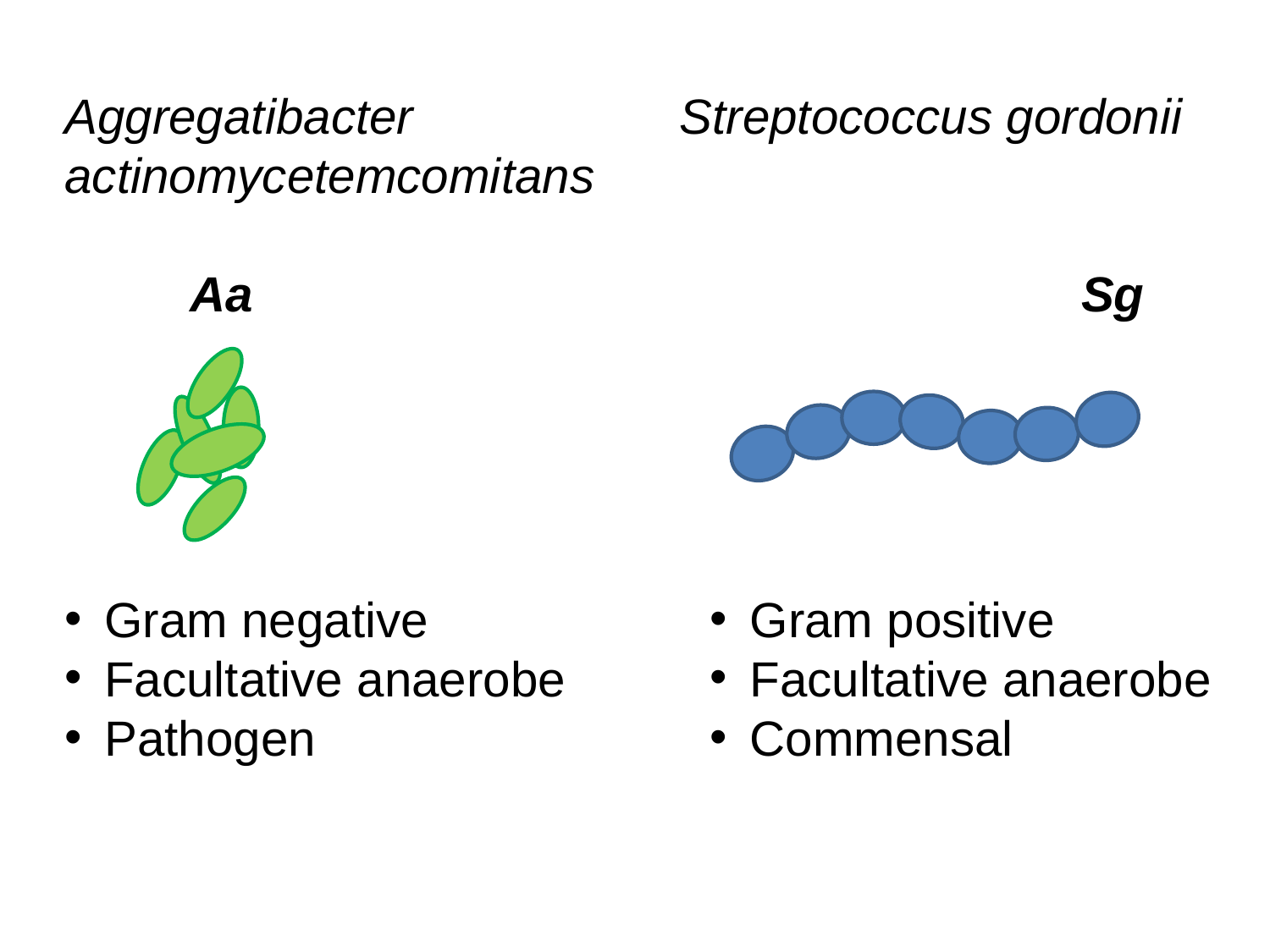

Aggregatibacter
actinomycetemcomitans
Streptococcus gordonii
Aa
Sg

Gram negative
Facultative anaerobe
Pathogen
Gram positive
Facultative anaerobe
Commensal